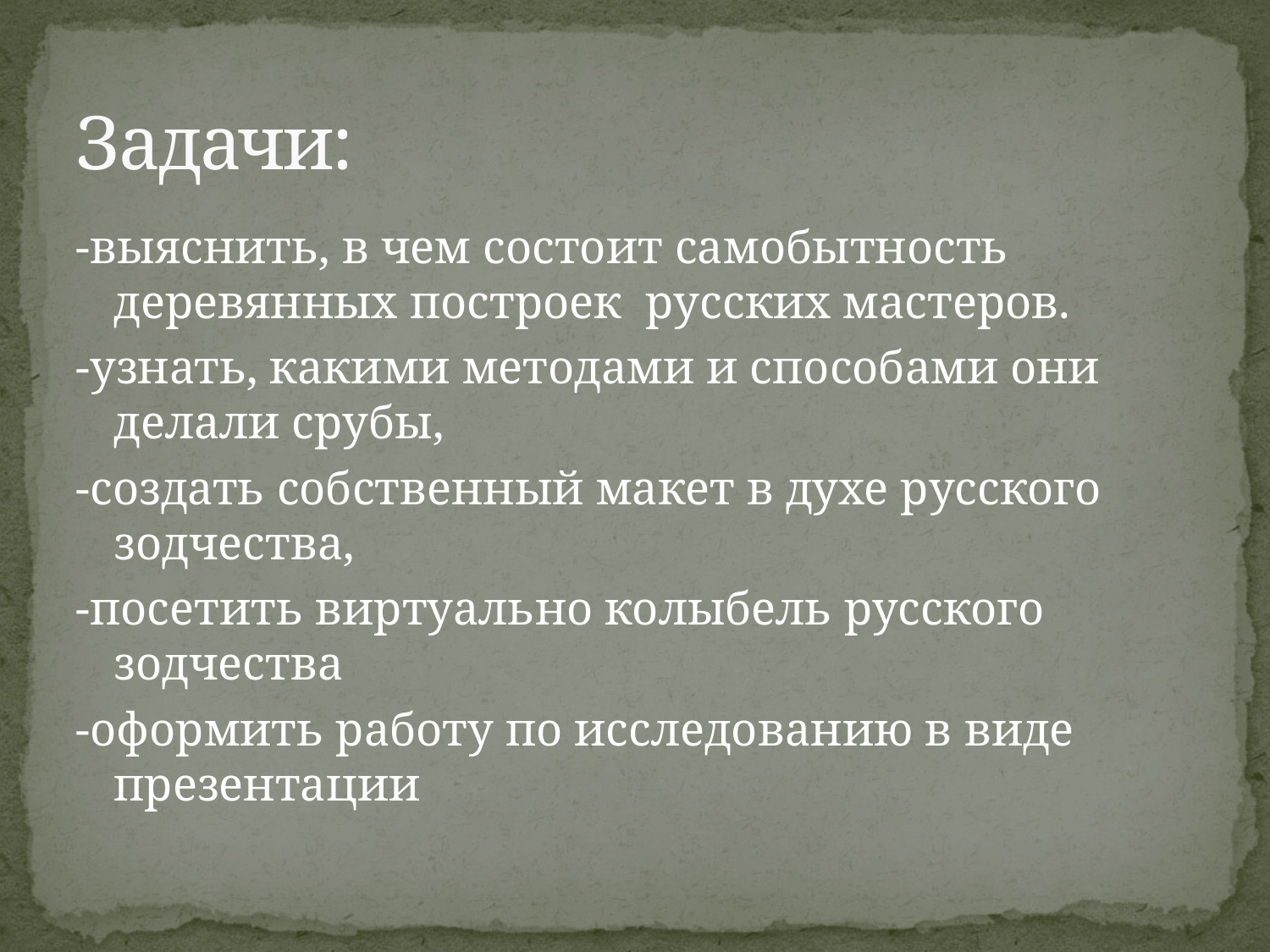

# Задачи:
-выяснить, в чем состоит самобытность деревянных построек  русских мастеров.
-узнать, какими методами и способами они делали срубы,
-создать собственный макет в духе русского зодчества,
-посетить виртуально колыбель русского зодчества
-оформить работу по исследованию в виде презентации